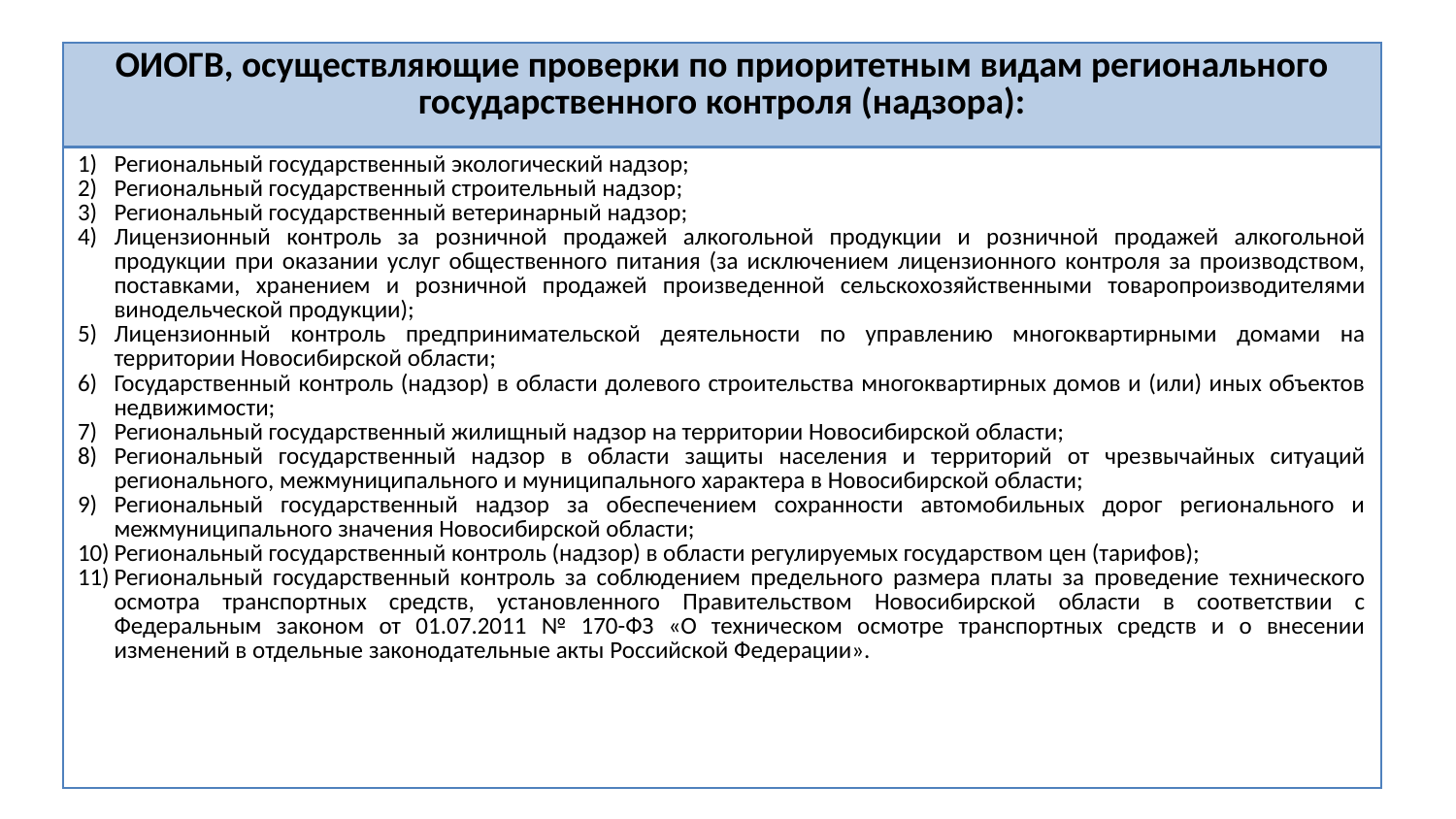

#
| ОИОГВ, осуществляющие проверки по приоритетным видам регионального государственного контроля (надзора): |
| --- |
| Региональный государственный экологический надзор; Региональный государственный строительный надзор; Региональный государственный ветеринарный надзор; Лицензионный контроль за розничной продажей алкогольной продукции и розничной продажей алкогольной продукции при оказании услуг общественного питания (за исключением лицензионного контроля за производством, поставками, хранением и розничной продажей произведенной сельскохозяйственными товаропроизводителями винодельческой продукции); Лицензионный контроль предпринимательской деятельности по управлению многоквартирными домами на территории Новосибирской области; Государственный контроль (надзор) в области долевого строительства многоквартирных домов и (или) иных объектов недвижимости; Региональный государственный жилищный надзор на территории Новосибирской области; Региональный государственный надзор в области защиты населения и территорий от чрезвычайных ситуаций регионального, межмуниципального и муниципального характера в Новосибирской области; Региональный государственный надзор за обеспечением сохранности автомобильных дорог регионального и межмуниципального значения Новосибирской области; Региональный государственный контроль (надзор) в области регулируемых государством цен (тарифов); Региональный государственный контроль за соблюдением предельного размера платы за проведение технического осмотра транспортных средств, установленного Правительством Новосибирской области в соответствии с Федеральным законом от 01.07.2011 № 170-ФЗ «О техническом осмотре транспортных средств и о внесении изменений в отдельные законодательные акты Российской Федерации». |